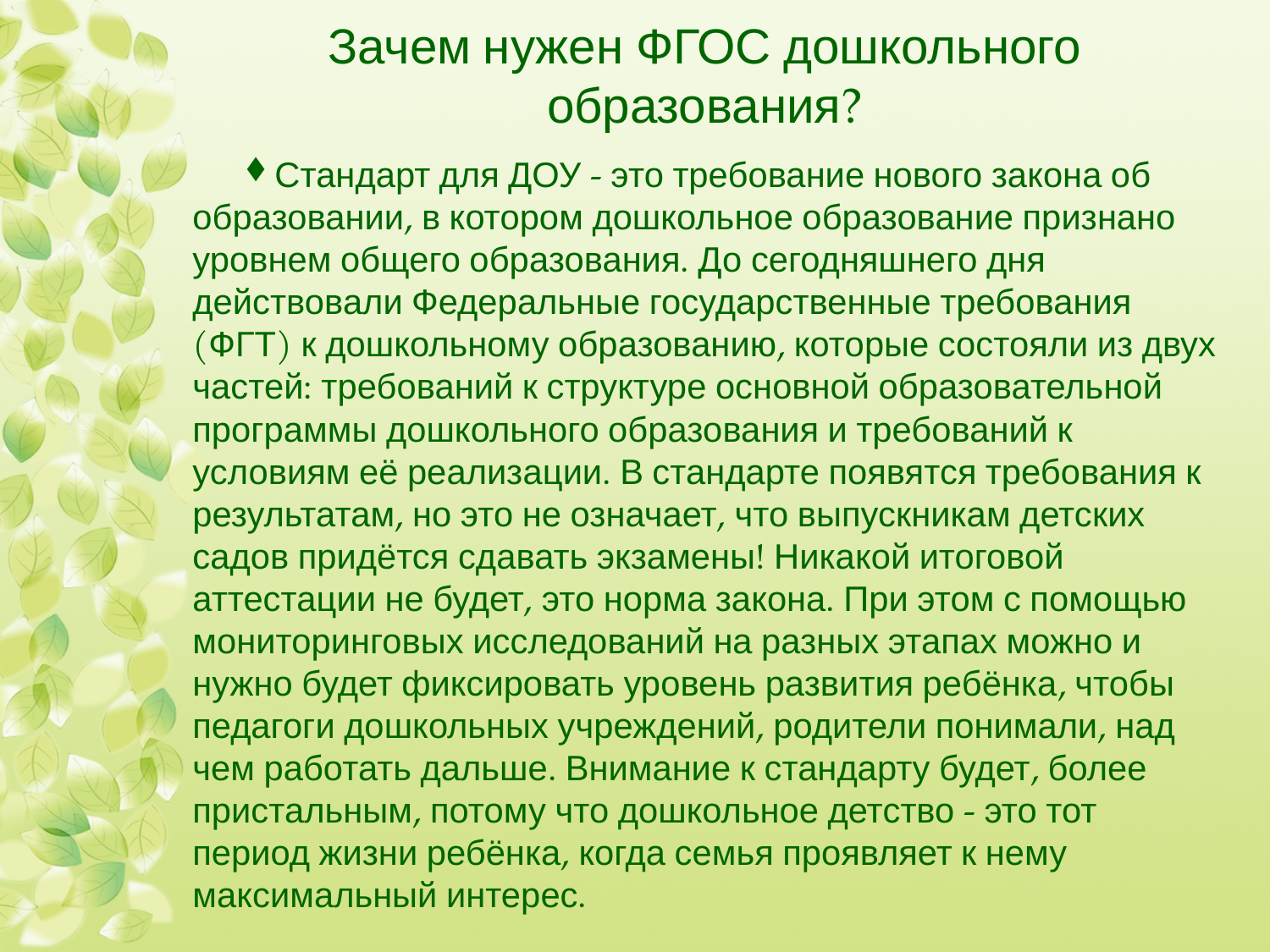

# Зачем нужен ФГОС дошкольного образования?
Стандарт для ДОУ - это требование нового закона об образовании, в котором дошкольное образование признано уровнем общего образования. До сегодняшнего дня действовали Федеральные государственные требования (ФГТ) к дошкольному образованию, которые состояли из двух частей: требований к структуре основной образовательной программы дошкольного образования и требований к условиям её реализации. В стандарте появятся требования к результатам, но это не означает, что выпускникам детских садов придётся сдавать экзамены! Никакой итоговой аттестации не будет, это норма закона. При этом с помощью мониторинговых исследований на разных этапах можно и нужно будет фиксировать уровень развития ребёнка, чтобы педагоги дошкольных учреждений, родители понимали, над чем работать дальше. Внимание к стандарту будет, более пристальным, потому что дошкольное детство - это тот период жизни ребёнка, когда семья проявляет к нему максимальный интерес.